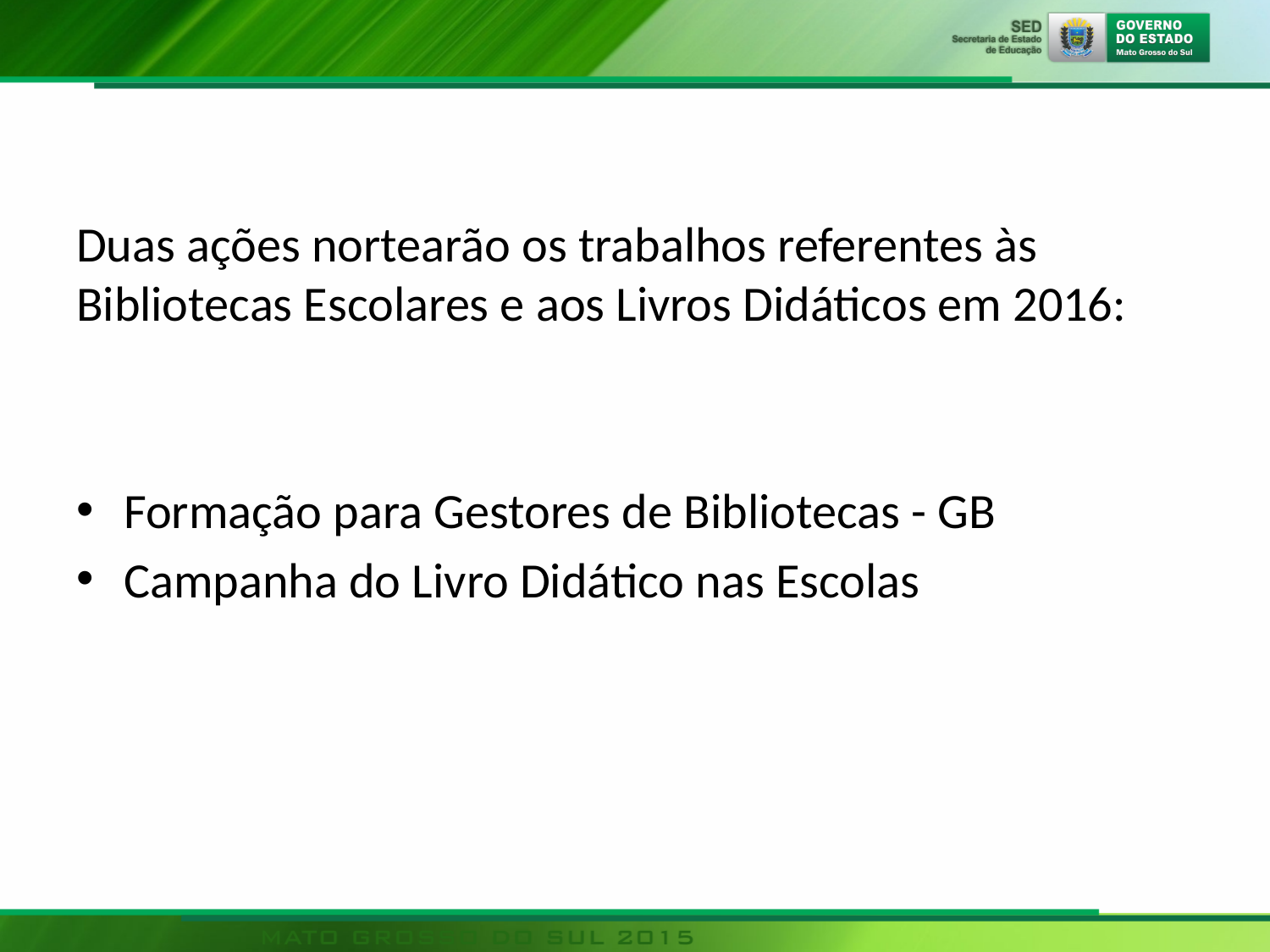

Duas ações nortearão os trabalhos referentes às Bibliotecas Escolares e aos Livros Didáticos em 2016:

Formação para Gestores de Bibliotecas - GB
Campanha do Livro Didático nas Escolas